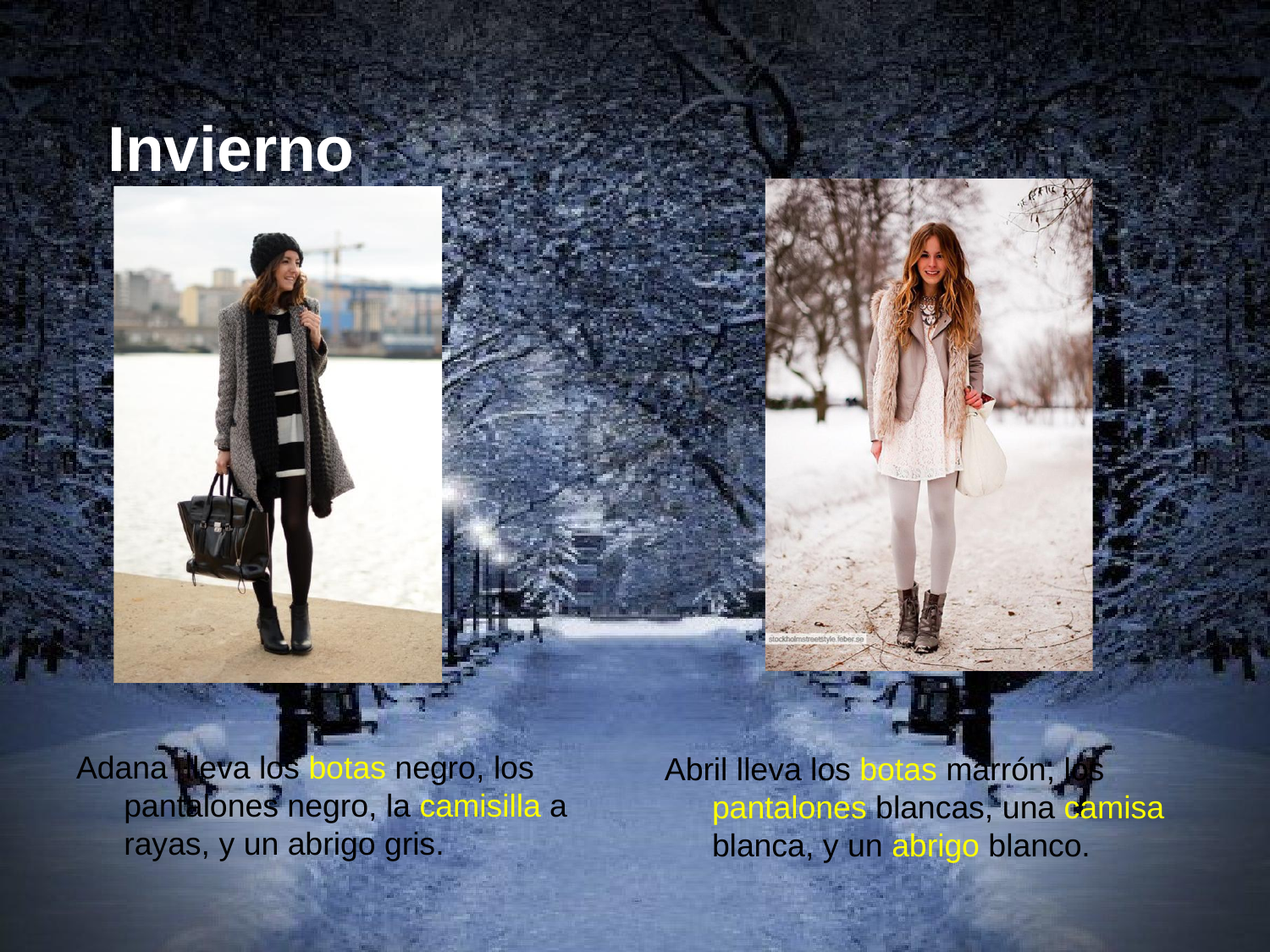

# Invierno

Adana  lleva los botas negro, los pantalones negro, la camisilla a rayas, y un abrigo gris.
Abril lleva los botas marrón, los pantalones blancas, una camisa blanca, y un abrigo blanco.